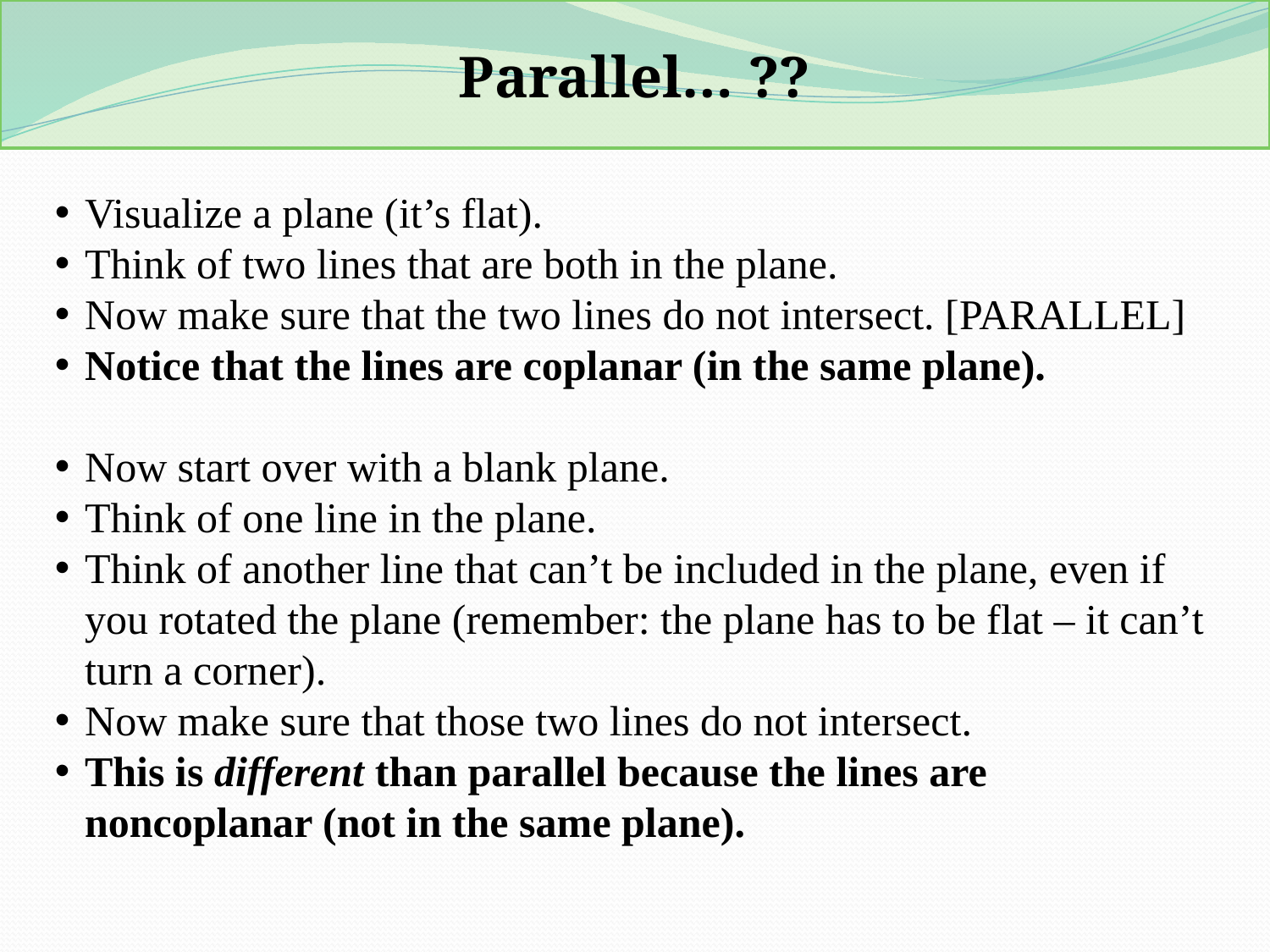

Parallel… ??
Visualize a plane (it’s flat).
Think of two lines that are both in the plane.
Now make sure that the two lines do not intersect. [PARALLEL]
Notice that the lines are coplanar (in the same plane).

Now start over with a blank plane.
Think of one line in the plane.
Think of another line that can’t be included in the plane, even if you rotated the plane (remember: the plane has to be flat – it can’t turn a corner).
Now make sure that those two lines do not intersect.
This is different than parallel because the lines are noncoplanar (not in the same plane).